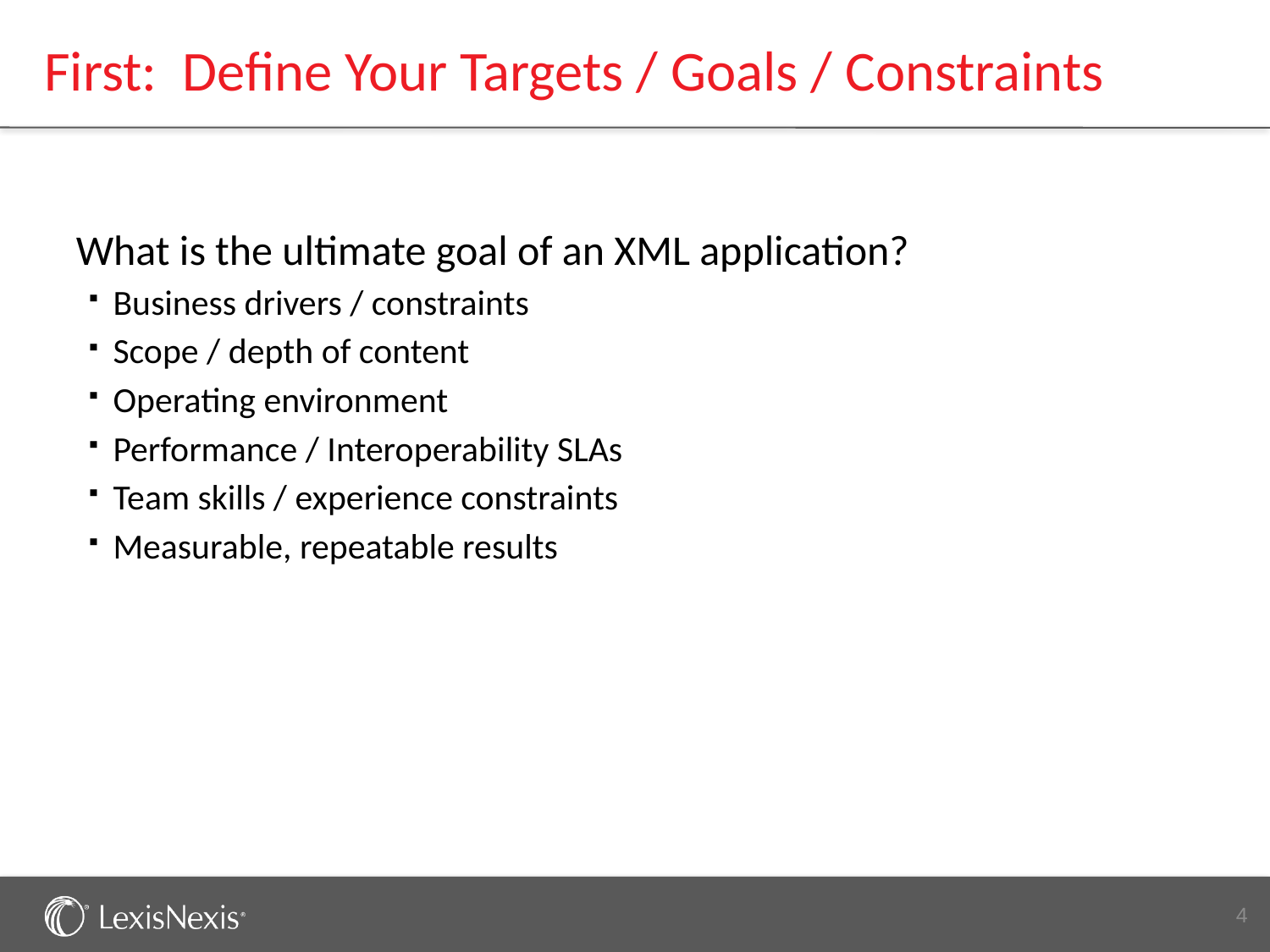

# First:  Define Your Targets / Goals / Constraints
What is the ultimate goal of an XML application?
Business drivers / constraints
Scope / depth of content
Operating environment
Performance / Interoperability SLAs
Team skills / experience constraints
Measurable, repeatable results